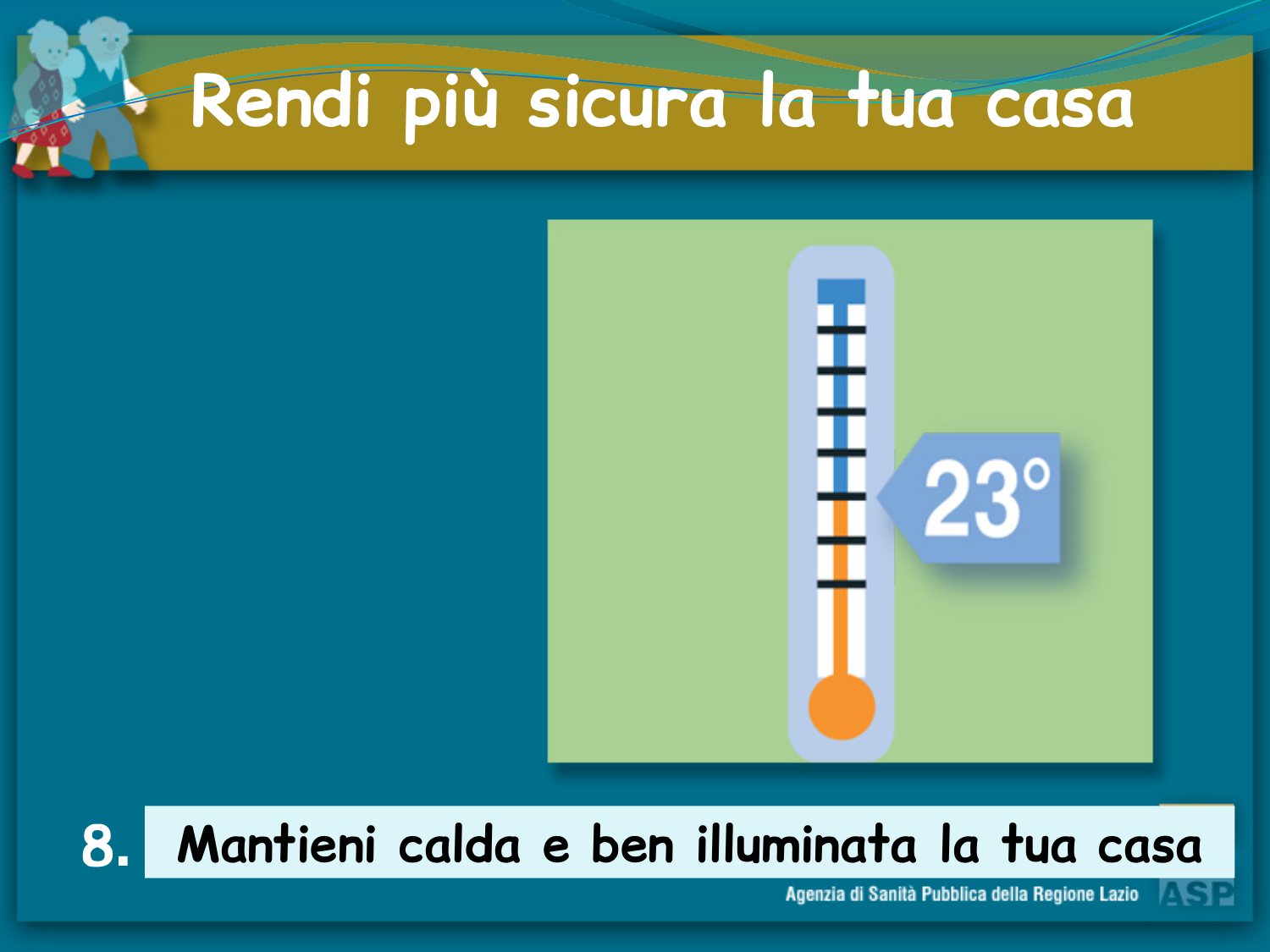

Rendi più sicura la tua casa
8.
Mantieni calda e ben illuminata la tua casa